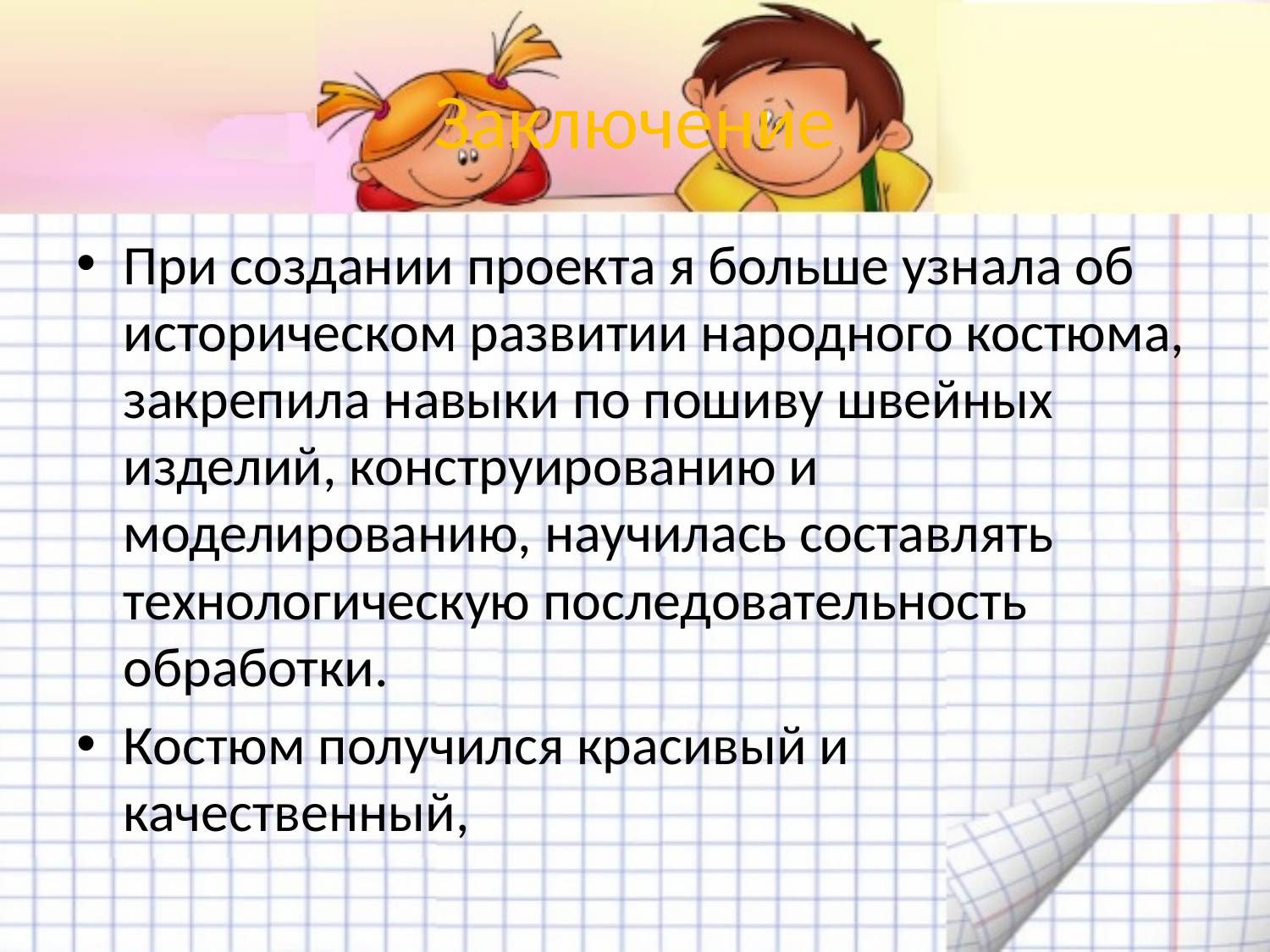

# Заключение
При создании проекта я больше узнала об историческом развитии народного костюма, закрепила навыки по пошиву швейных изделий, конструированию и моделированию, научилась составлять технологическую последовательность обработки.
Костюм получился красивый и  качественный,